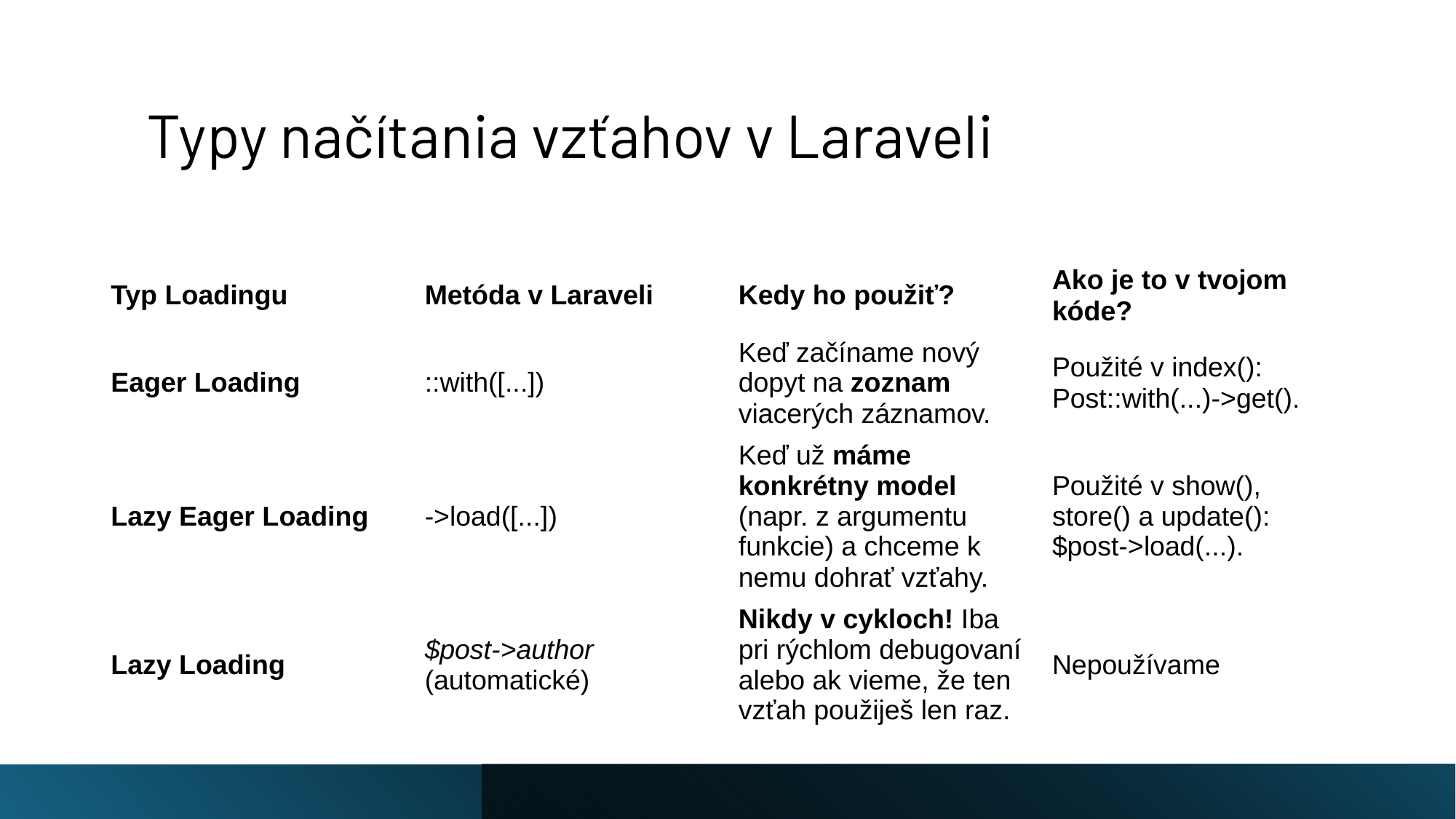

# Typy načítania vzťahov v Laraveli
| Typ Loadingu | Metóda v Laraveli | Kedy ho použiť? | Ako je to v tvojom kóde? |
| --- | --- | --- | --- |
| Eager Loading | ::with([...]) | Keď začíname nový dopyt na zoznam viacerých záznamov. | Použité v index(): Post::with(...)->get(). |
| Lazy Eager Loading | ->load([...]) | Keď už máme konkrétny model (napr. z argumentu funkcie) a chceme k nemu dohrať vzťahy. | Použité v show(), store() a update(): $post->load(...). |
| Lazy Loading | $post->author (automatické) | Nikdy v cykloch! Iba pri rýchlom debugovaní alebo ak vieme, že ten vzťah použiješ len raz. | Nepoužívame |